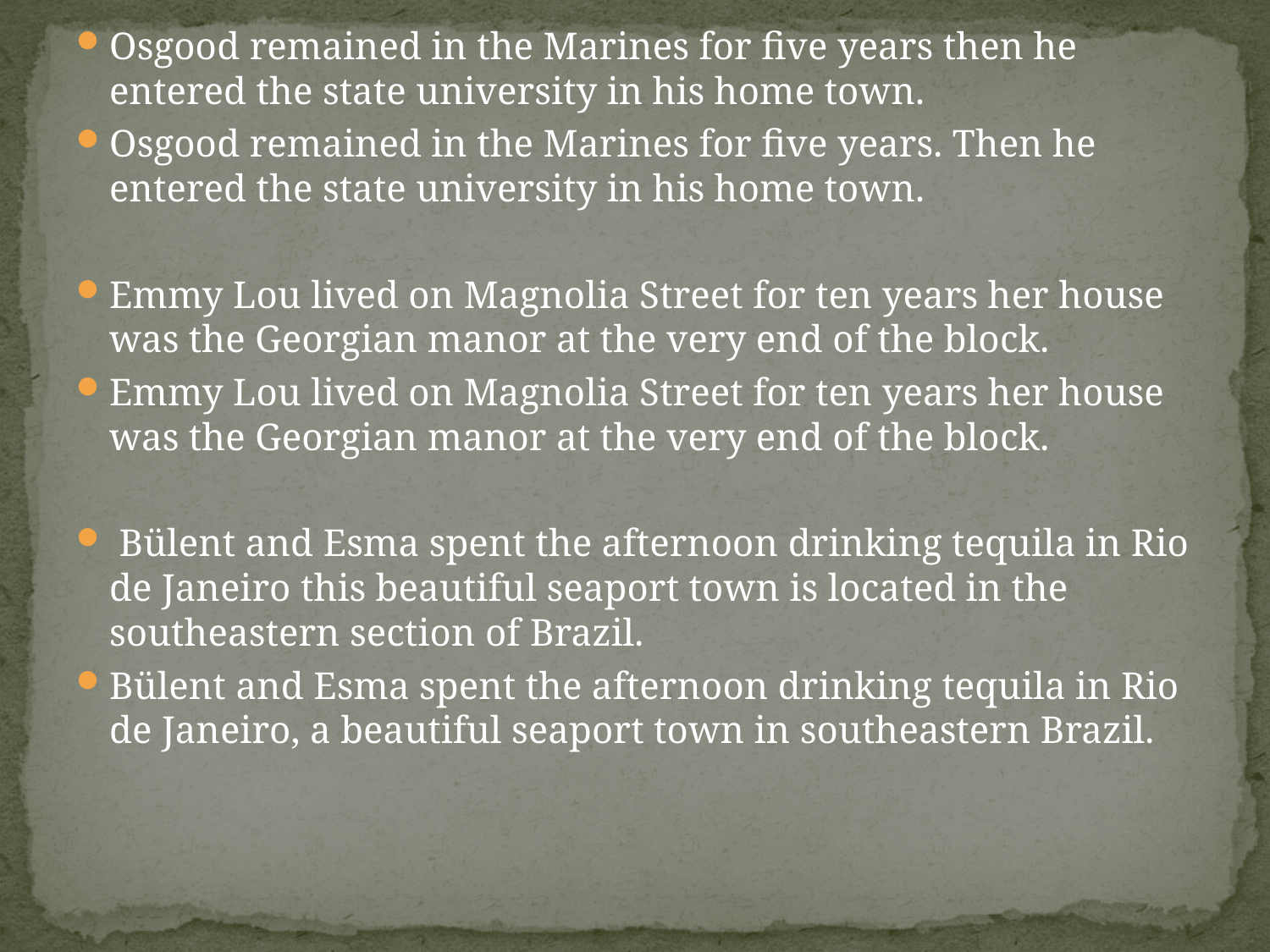

Osgood remained in the Marines for five years then he entered the state university in his home town.
Osgood remained in the Marines for five years. Then he entered the state university in his home town.

Emmy Lou lived on Magnolia Street for ten years her house was the Georgian manor at the very end of the block.
Emmy Lou lived on Magnolia Street for ten years her house was the Georgian manor at the very end of the block.

 Bülent and Esma spent the afternoon drinking tequila in Rio de Janeiro this beautiful seaport town is located in the southeastern section of Brazil.
Bülent and Esma spent the afternoon drinking tequila in Rio de Janeiro, a beautiful seaport town in southeastern Brazil.
#